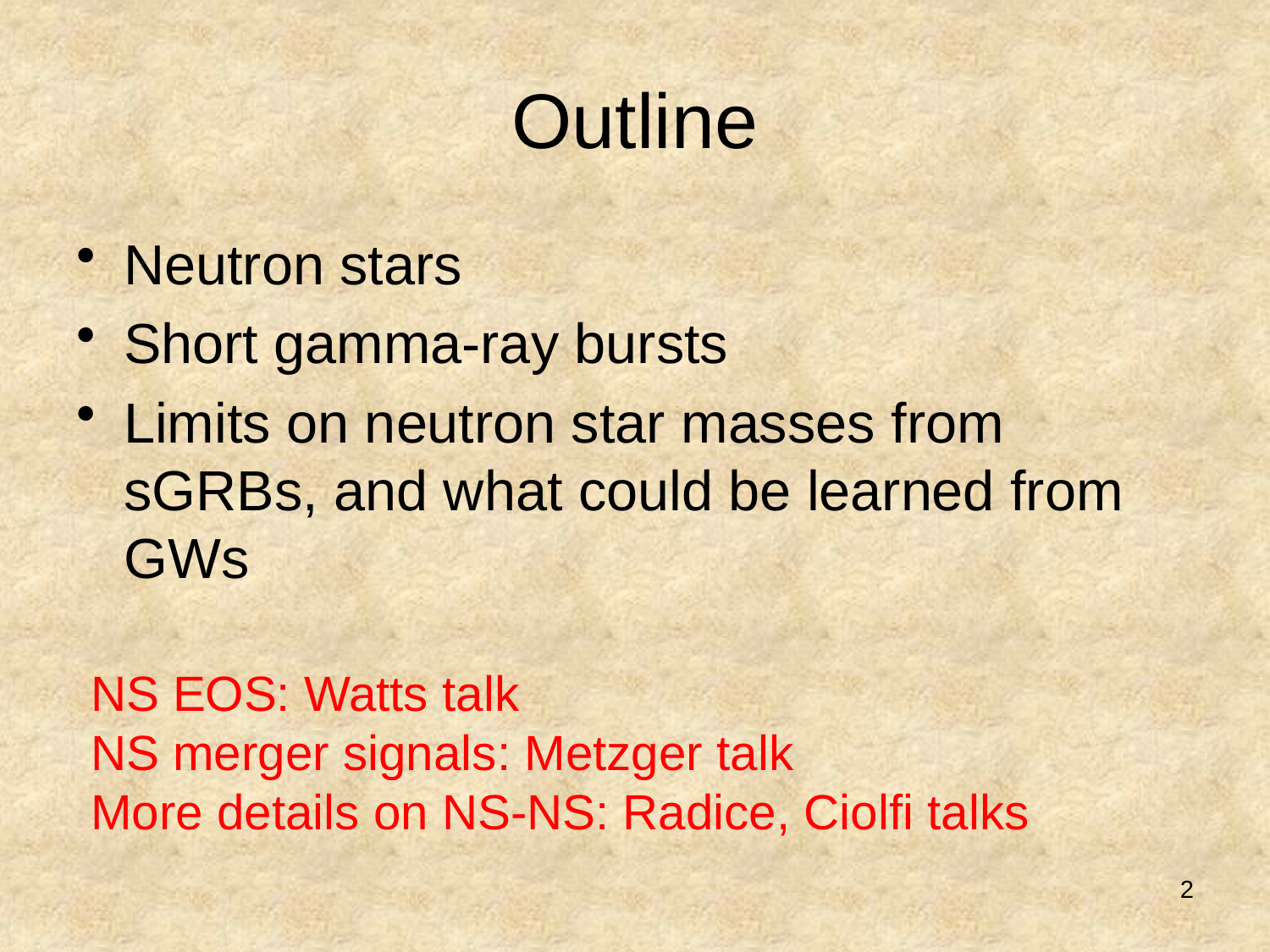

# Outline
Neutron stars
Short gamma-ray bursts
Limits on neutron star masses from sGRBs, and what could be learned from GWs
NS EOS: Watts talk
NS merger signals: Metzger talk
More details on NS-NS: Radice, Ciolfi talks
2